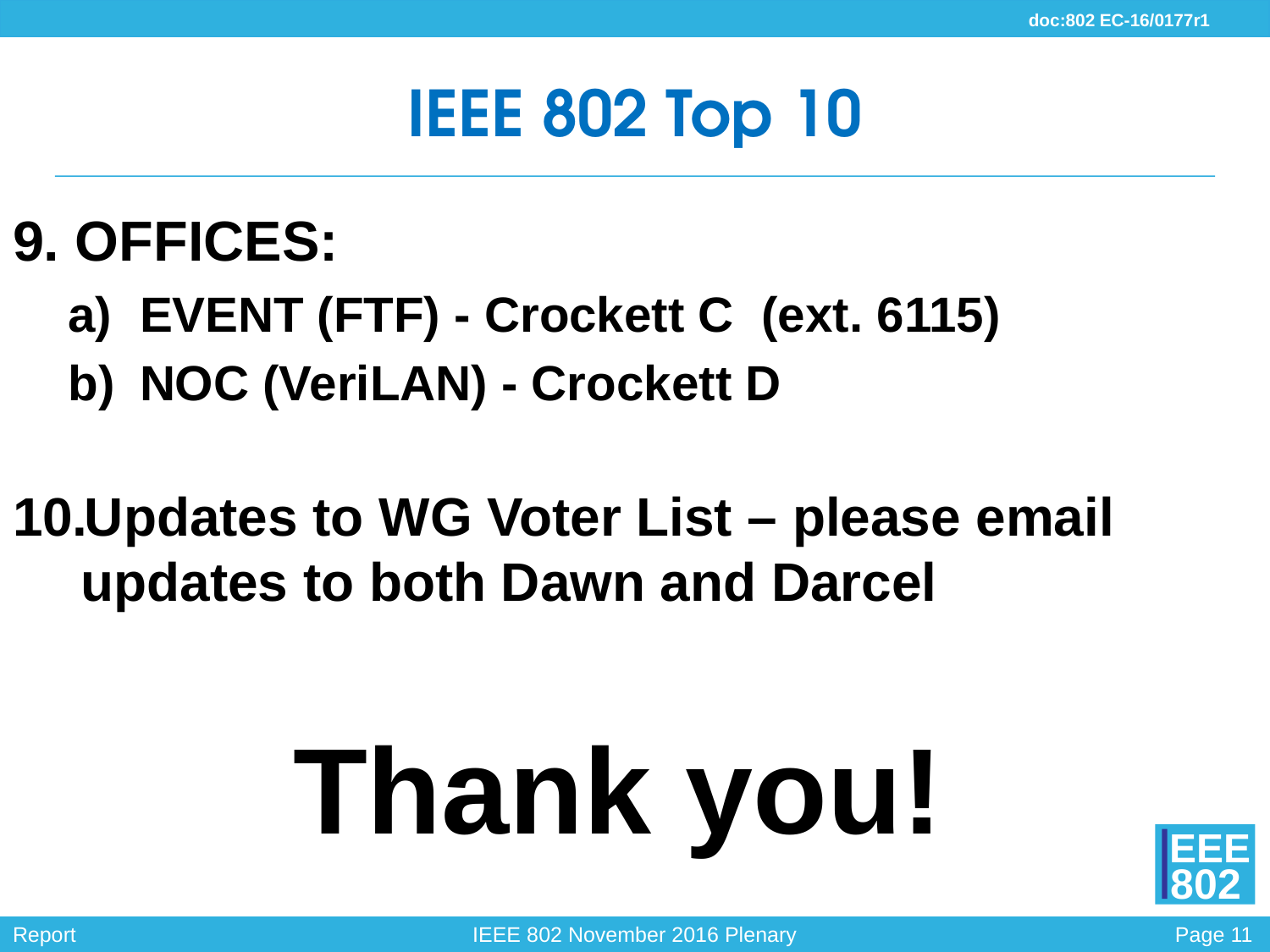

# IEEE 802 Top 10
9. OFFICES:
EVENT (FTF) - Crockett C  (ext. 6115)
NOC (VeriLAN) - Crockett D

Updates to WG Voter List – please email updates to both Dawn and Darcel

Thank you!